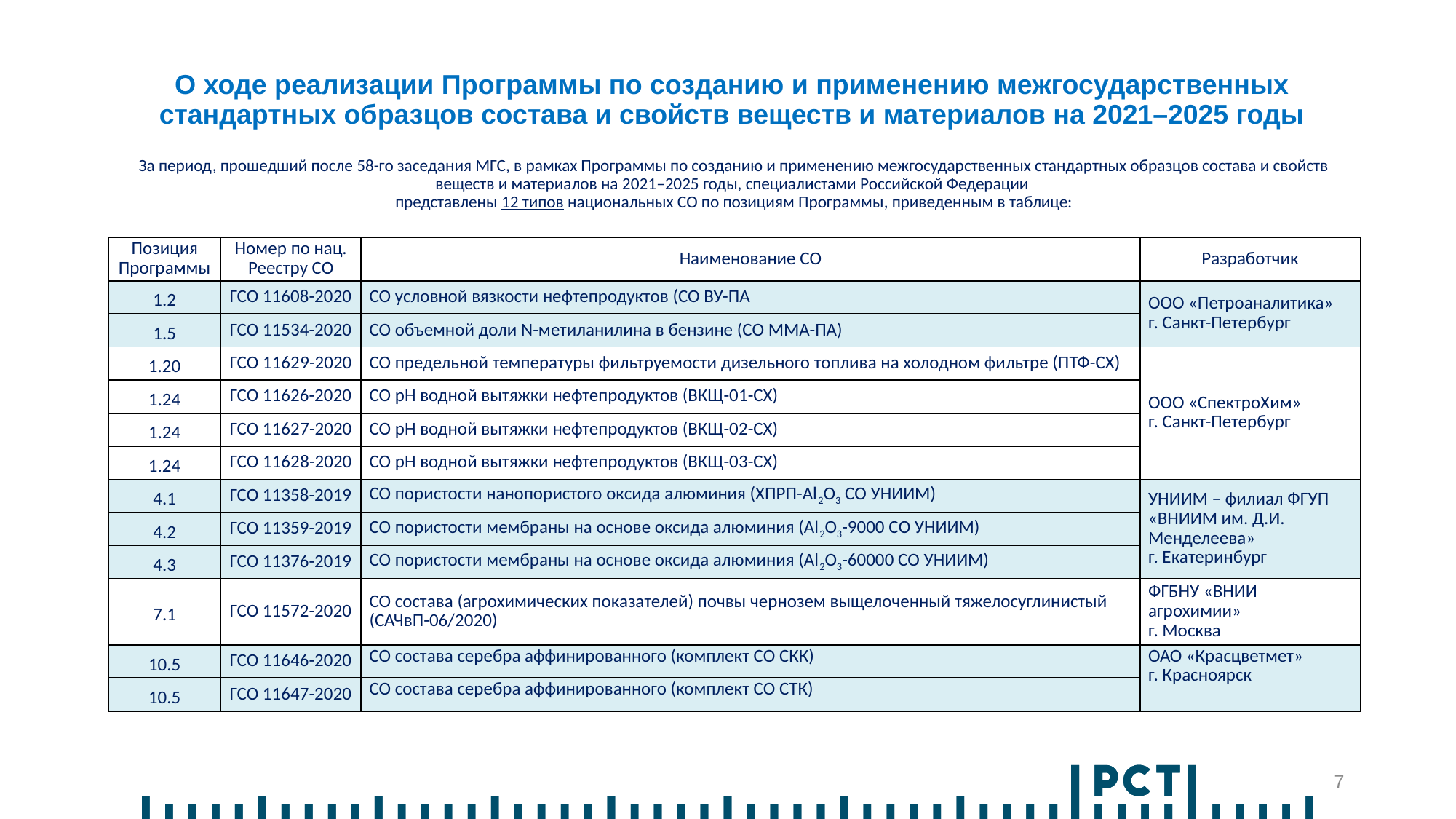

О ходе реализации Программы по созданию и применению межгосударственных стандартных образцов состава и свойств веществ и материалов на 2021–2025 годы
# За период, прошедший после 58-го заседания МГС, в рамках Программы по созданию и применению межгосударственных стандартных образцов состава и свойств веществ и материалов на 2021–2025 годы, специалистами Российской Федерации представлены 12 типов национальных СО по позициям Программы, приведенным в таблице:
| Позиция Программы | Номер по нац. Реестру СО | Наименование СО | Разработчик |
| --- | --- | --- | --- |
| 1.2 | ГСО 11608-2020 | СО условной вязкости нефтепродуктов (СО ВУ-ПА | ООО «Петроаналитика» г. Санкт-Петербург |
| 1.5 | ГСО 11534-2020 | СО объемной доли N-метиланилина в бензине (СО ММА-ПА) |  |
| 1.20 | ГСО 11629-2020 | СО предельной температуры фильтруемости дизельного топлива на холодном фильтре (ПТФ-СХ) | ООО «СпектроХим» г. Санкт-Петербург |
| 1.24 | ГСО 11626-2020 | СО рН водной вытяжки нефтепродуктов (ВКЩ-01-СХ) |  |
| 1.24 | ГСО 11627-2020 | СО рН водной вытяжки нефтепродуктов (ВКЩ-02-СХ) |  |
| 1.24 | ГСО 11628-2020 | СО рН водной вытяжки нефтепродуктов (ВКЩ-03-СХ) |  |
| 4.1 | ГСО 11358-2019 | СО пористости нанопористого оксида алюминия (ХПРП-Al2O3 СО УНИИМ) | УНИИМ – филиал ФГУП «ВНИИМ им. Д.И. Менделеева» г. Екатеринбург |
| 4.2 | ГСО 11359-2019 | СО пористости мембраны на основе оксида алюминия (Al2O3-9000 СО УНИИМ) |  |
| 4.3 | ГСО 11376-2019 | СО пористости мембраны на основе оксида алюминия (Al2O3-60000 СО УНИИМ) |  |
| 7.1 | ГСО 11572-2020 | СО состава (агрохимических показателей) почвы чернозем выщелоченный тяжелосуглинистый (САЧвП-06/2020) | ФГБНУ «ВНИИ агрохимии» г. Москва |
| 10.5 | ГСО 11646-2020 | СО состава серебра аффинированного (комплект СО СКК) | ОАО «Красцветмет» г. Красноярск |
| 10.5 | ГСО 11647-2020 | СО состава серебра аффинированного (комплект СО СТК) |  |
7